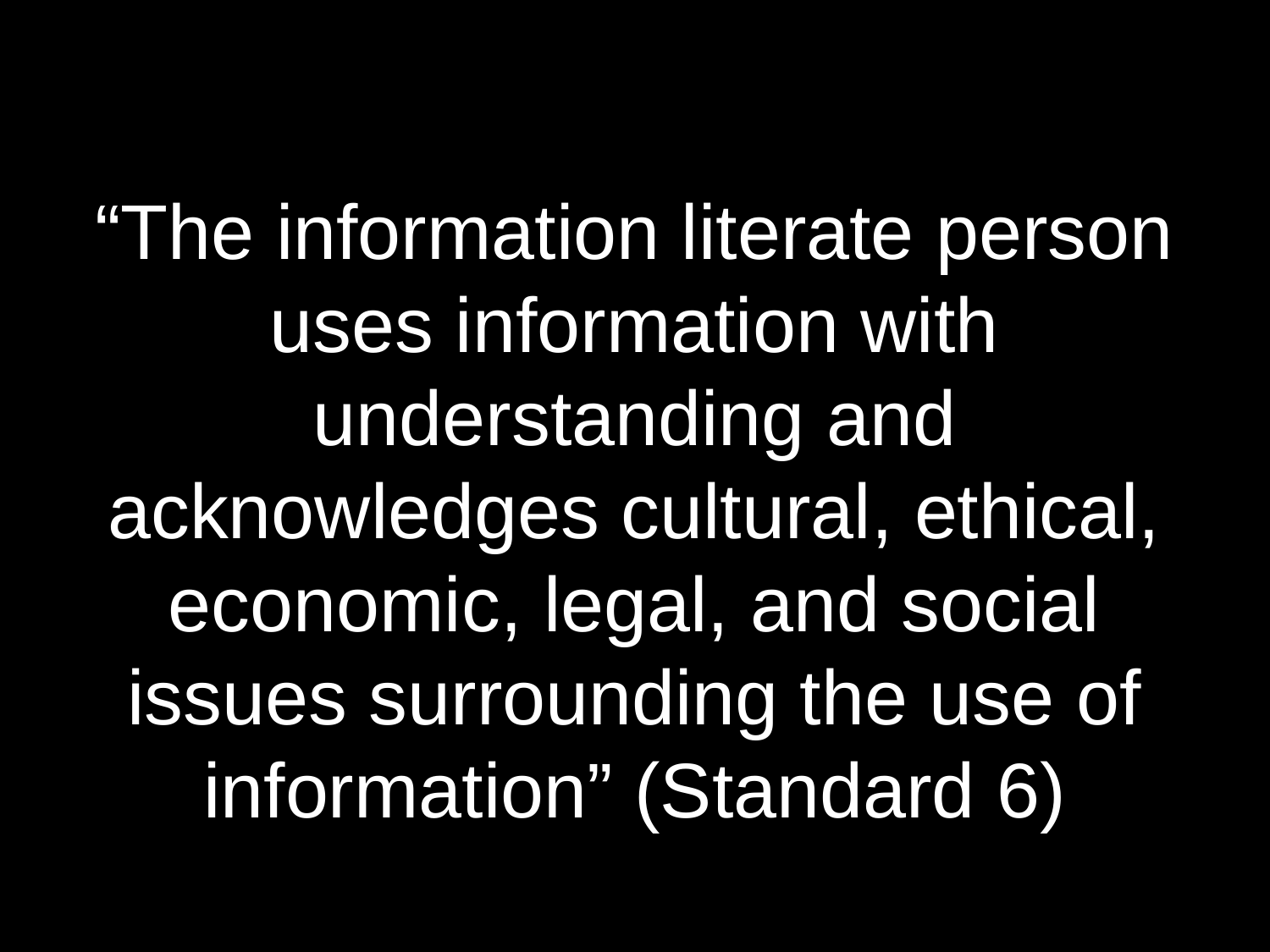

# “The information literate person uses information with understanding and acknowledges cultural, ethical, economic, legal, and social issues surrounding the use of information” (Standard 6)